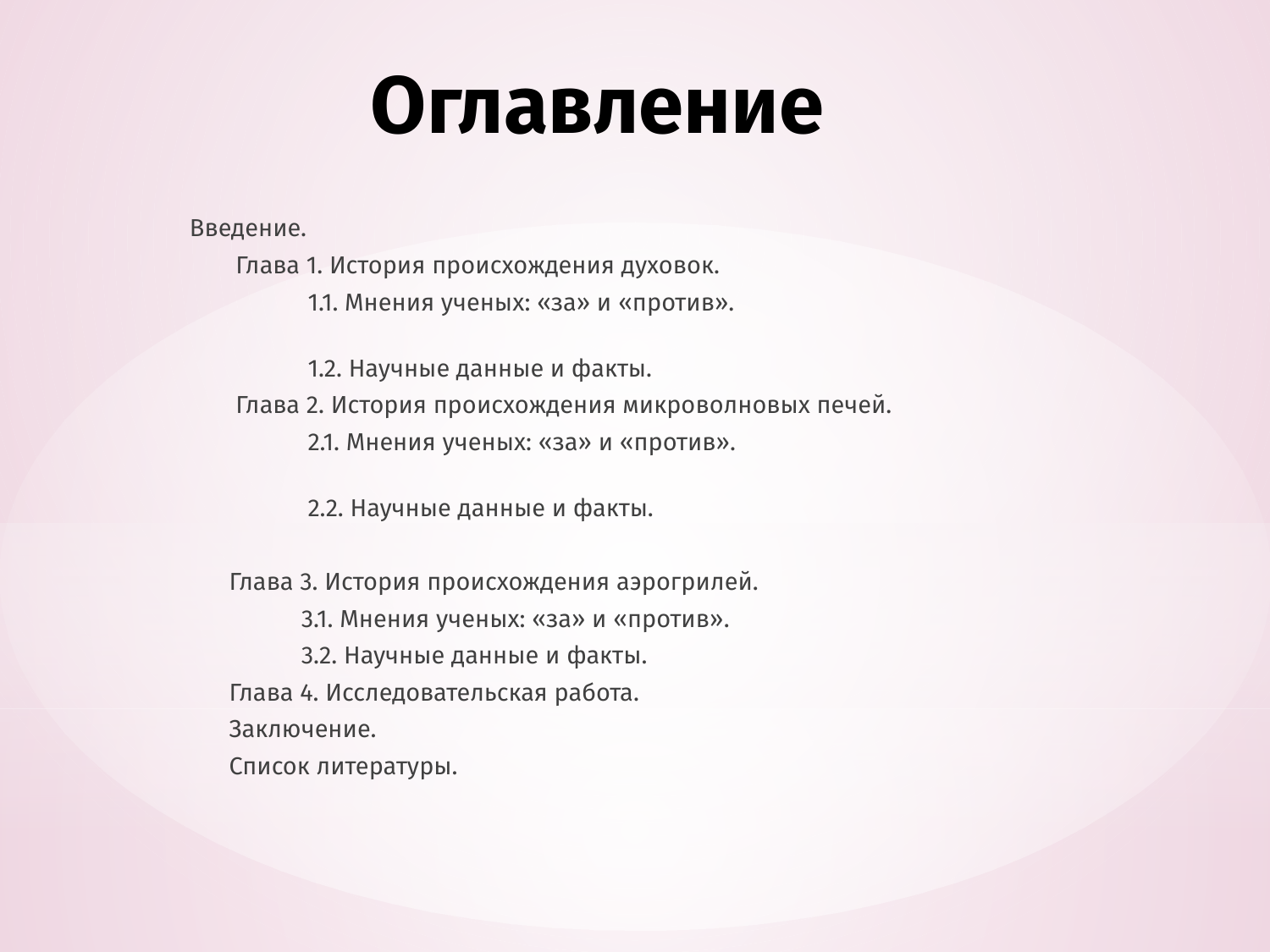

# Оглавление
 Введение.
        Глава 1. История происхождения духовок.
                   1.1. Мнения ученых: «за» и «против».
                   1.2. Научные данные и факты.
        Глава 2. История происхождения микроволновых печей.
                   2.1. Мнения ученых: «за» и «против».
                   2.2. Научные данные и факты.

       Глава 3. История происхождения аэрогрилей.
                  3.1. Мнения ученых: «за» и «против».
                  3.2. Научные данные и факты.
       Глава 4. Исследовательская работа.
       Заключение.
       Список литературы.